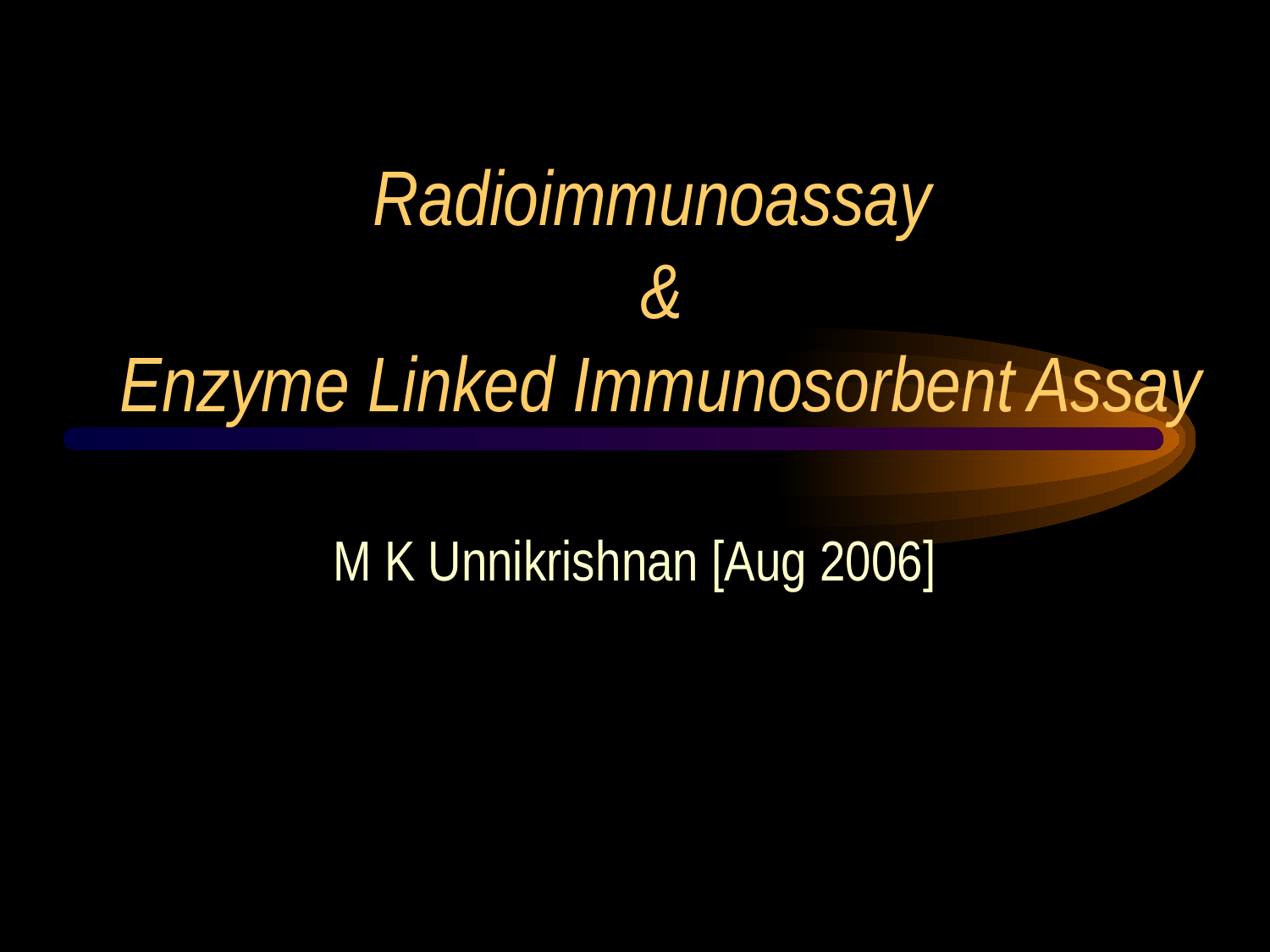

# Radioimmunoassay & Enzyme Linked Immunosorbent Assay
M K Unnikrishnan [Aug 2006]